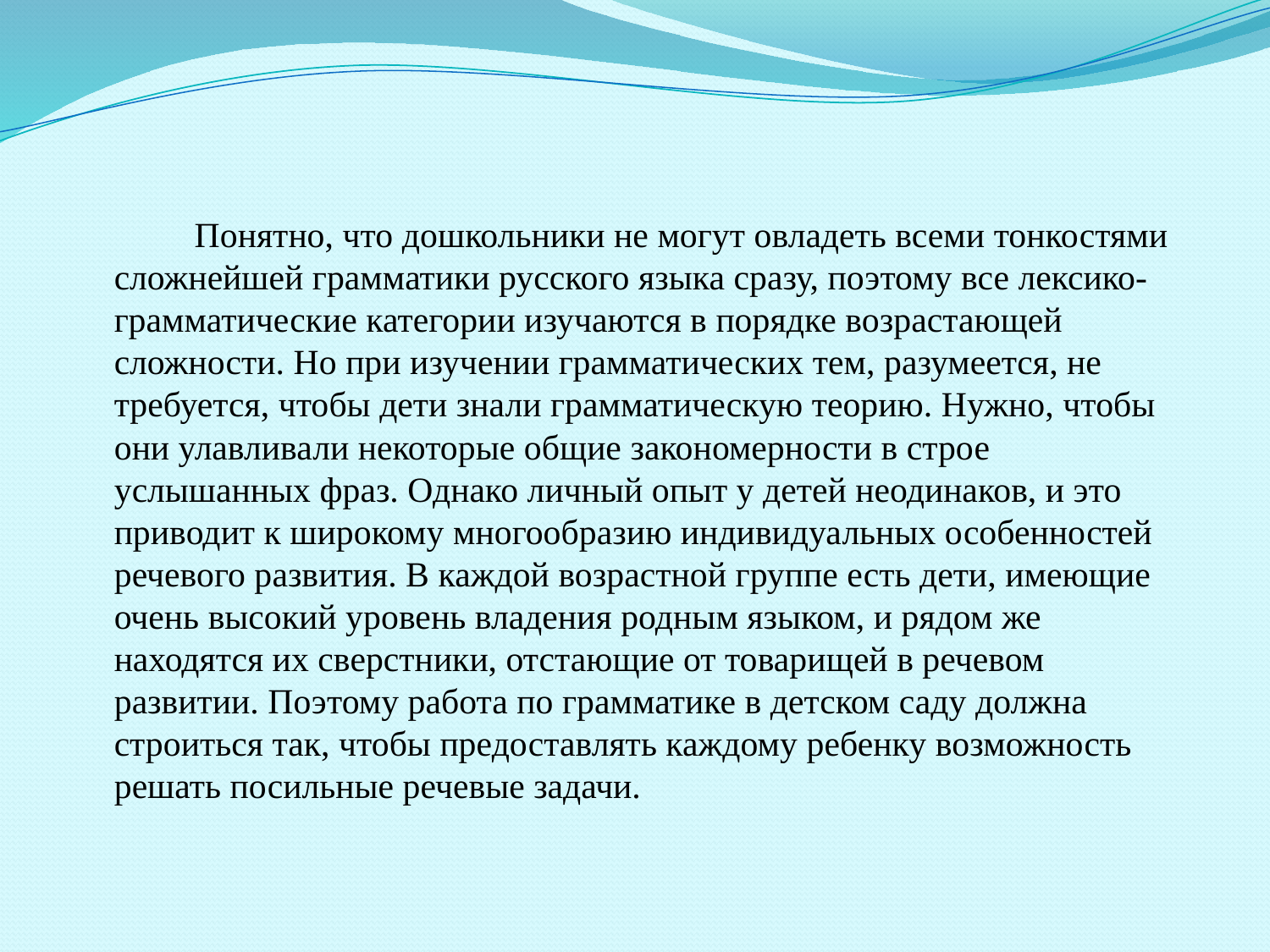

Понятно, что дошкольники не могут овладеть всеми тонкостями сложнейшей грамматики русского языка сразу, поэтому все лексико-грамматические категории изучаются в порядке возрастающей сложности. Но при изучении грамматических тем, разумеется, не требуется, чтобы дети знали грамматическую теорию. Нужно, чтобы они улавливали некоторые общие закономерности в строе услышанных фраз. Однако личный опыт у детей неодинаков, и это приводит к широкому многообразию индивидуальных особенностей речевого развития. В каждой возрастной группе есть дети, имеющие очень высокий уровень владения родным языком, и рядом же находятся их сверстники, отстающие от товарищей в речевом развитии. Поэтому работа по грамматике в детском саду должна строиться так, чтобы предоставлять каждому ребенку возможность решать посильные речевые задачи.